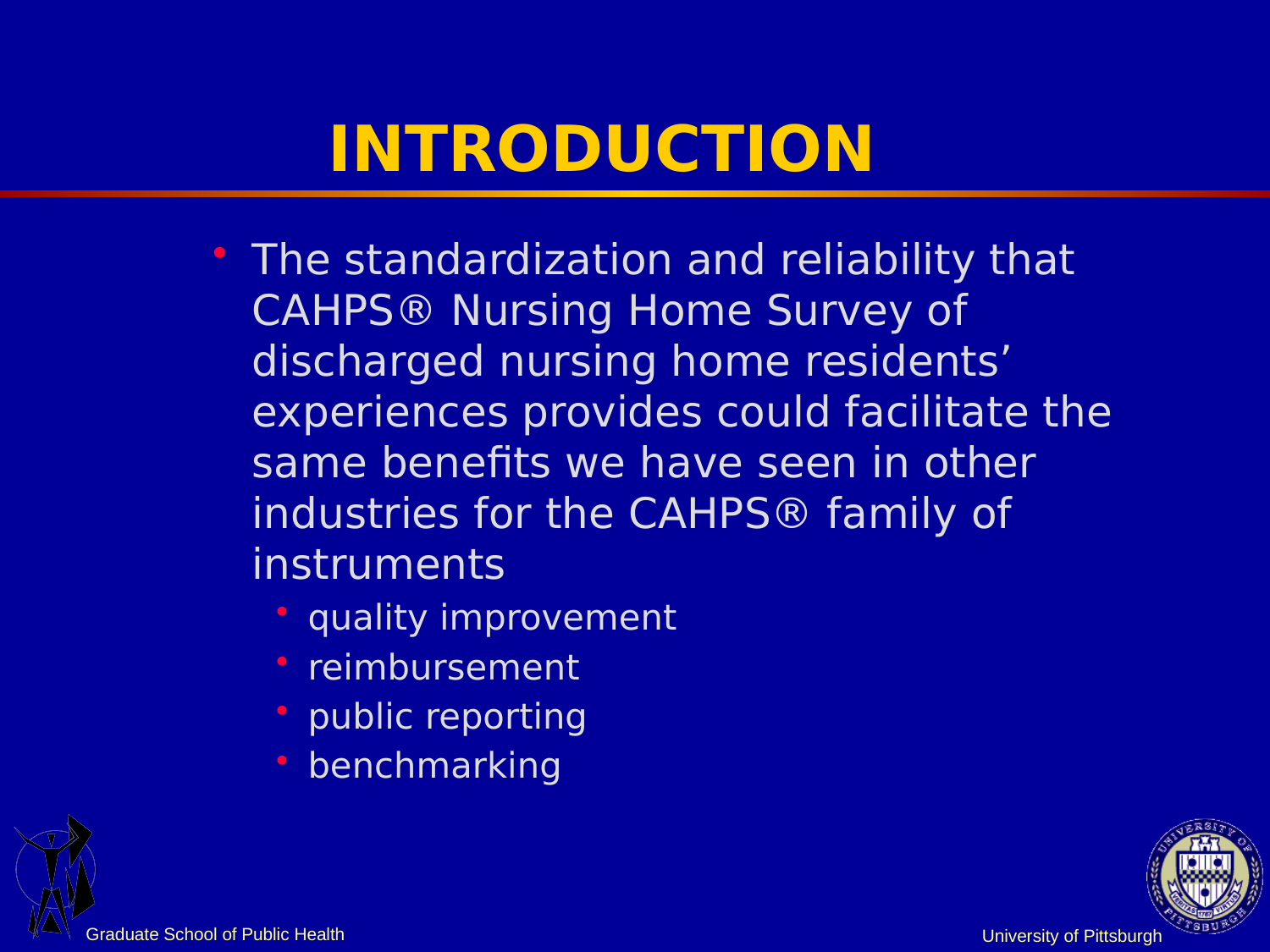

INTRODUCTION
The standardization and reliability that CAHPS® Nursing Home Survey of discharged nursing home residents’ experiences provides could facilitate the same benefits we have seen in other industries for the CAHPS® family of instruments
quality improvement
reimbursement
public reporting
benchmarking